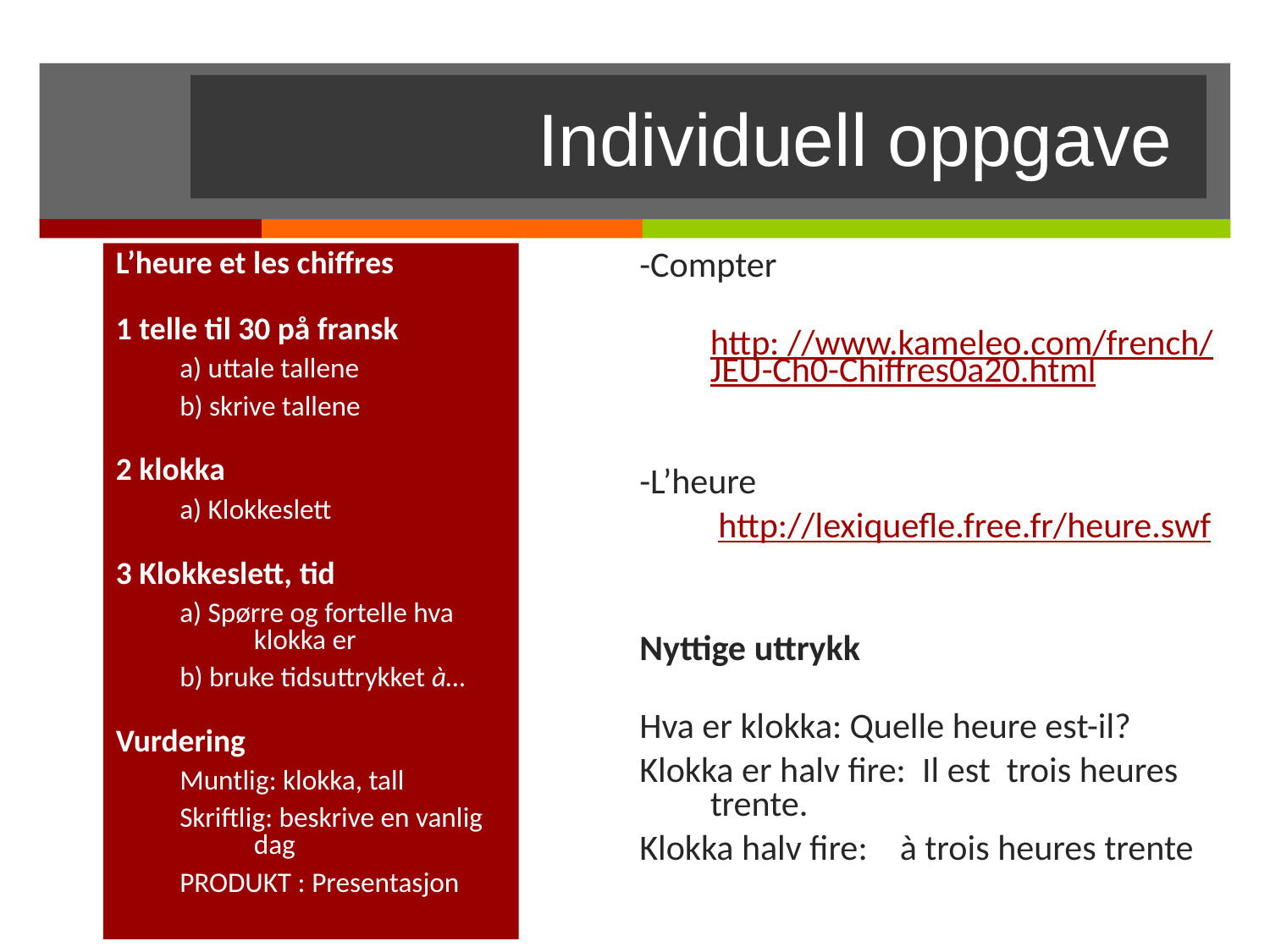

# Individuell oppgave
L’heure et les chiffres
1 telle til 30 på fransk
a) uttale tallene
b) skrive tallene
2 klokka
a) Klokkeslett
3 Klokkeslett, tid
a) Spørre og fortelle hva klokka er
b) bruke tidsuttrykket à…
Vurdering
Muntlig: klokka, tall
Skriftlig: beskrive en vanlig dag
PRODUKT : Presentasjon
-Compter
 http: //www.kameleo.com/french/JEU-Ch0-Chiffres0a20.html
-L’heure
	 http://lexiquefle.free.fr/heure.swf

Nyttige uttrykk
Hva er klokka: Quelle heure est-il?
Klokka er halv fire:  Il est  trois heures trente.
Klokka halv fire:    à trois heures trente